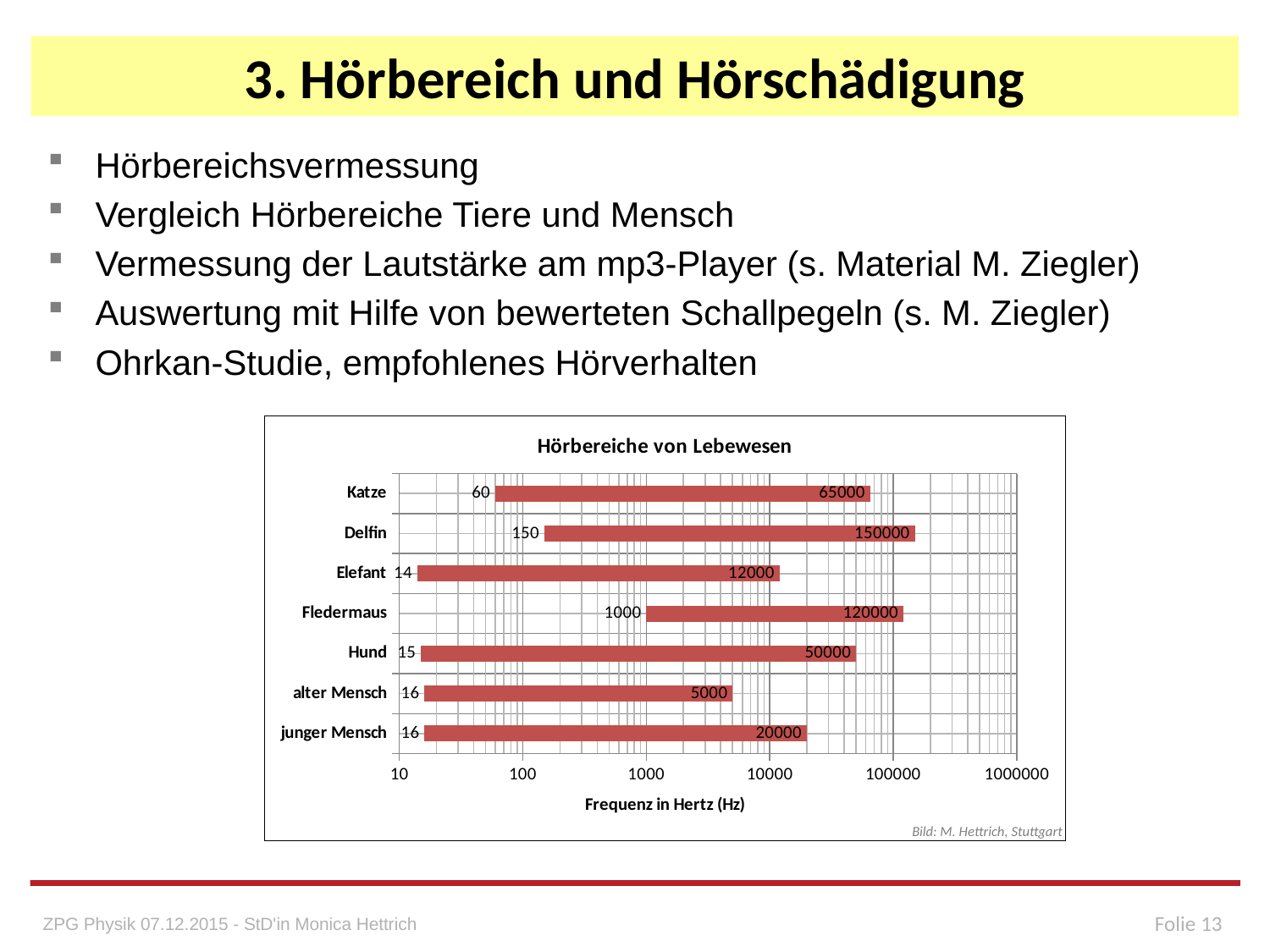

# 3. Hörbereich und Hörschädigung
Hörbereichsvermessung
Vergleich Hörbereiche Tiere und Mensch
Vermessung der Lautstärke am mp3-Player (s. Material M. Ziegler)
Auswertung mit Hilfe von bewerteten Schallpegeln (s. M. Ziegler)
Ohrkan-Studie, empfohlenes Hörverhalten

### Chart: Hörbereiche von Lebewesen

| Category | Hörbereich in Hz |  |  |
|---|---|---|---|
| junger Mensch | 16.0 | 20000.0 | 19984.0 |
| alter Mensch | 16.0 | 5000.0 | 4984.0 |
| Hund | 15.0 | 50000.0 | 49985.0 |
| Fledermaus | 1000.0 | 120000.0 | 119000.0 |
| Elefant | 14.0 | 12000.0 | 11986.0 |
| Delfin | 150.0 | 150000.0 | 149850.0 |
| Katze | 60.0 | 65000.0 | 64940.0 |
Bild: M. Hettrich, Stuttgart
Folie 13
ZPG Physik 07.12.2015 - StD'in Monica Hettrich